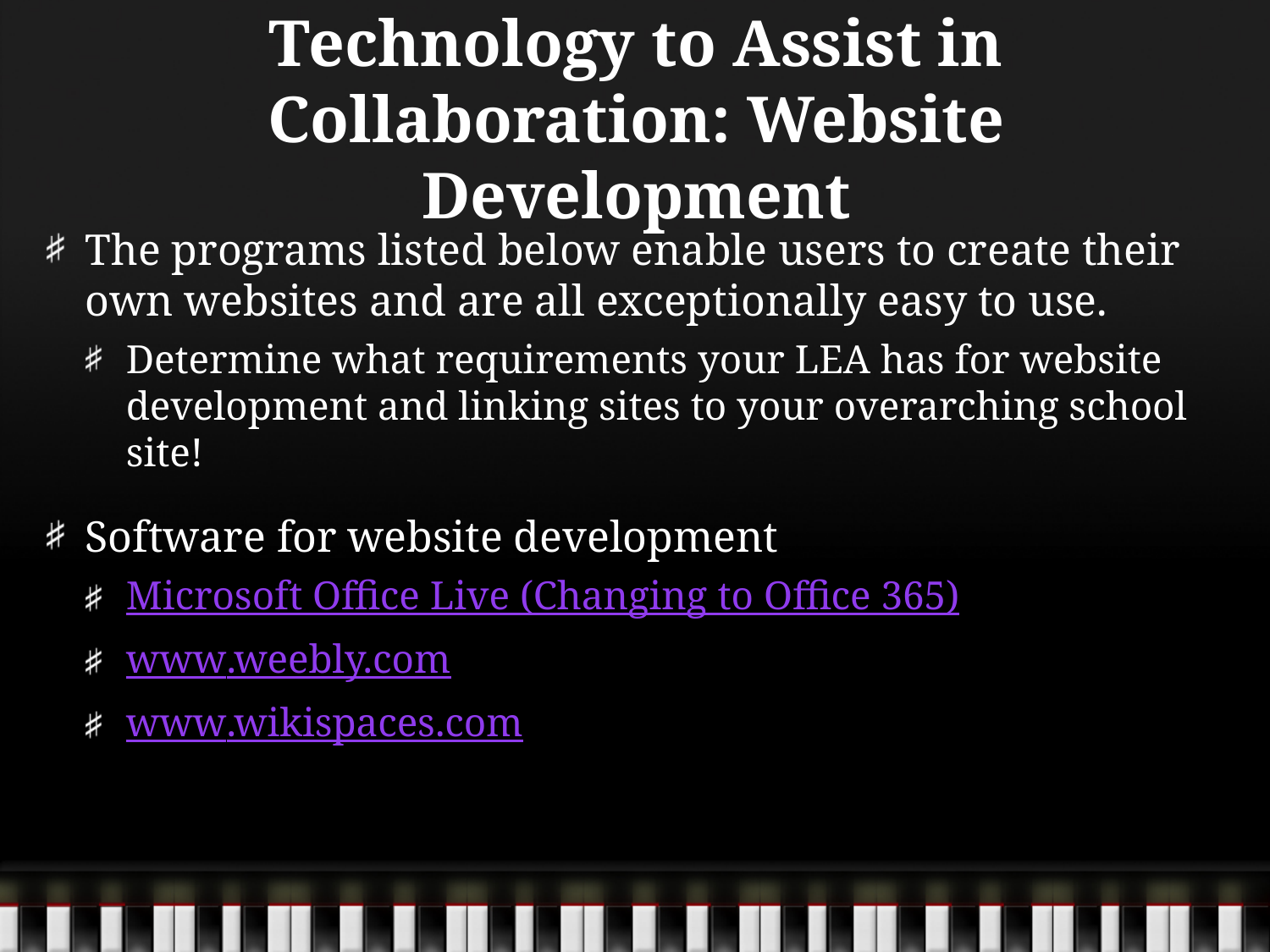

# Technology to Assist in Collaboration: Website Development
The programs listed below enable users to create their own websites and are all exceptionally easy to use.
Determine what requirements your LEA has for website development and linking sites to your overarching school site!
Software for website development
Microsoft Office Live (Changing to Office 365)
www.weebly.com
www.wikispaces.com